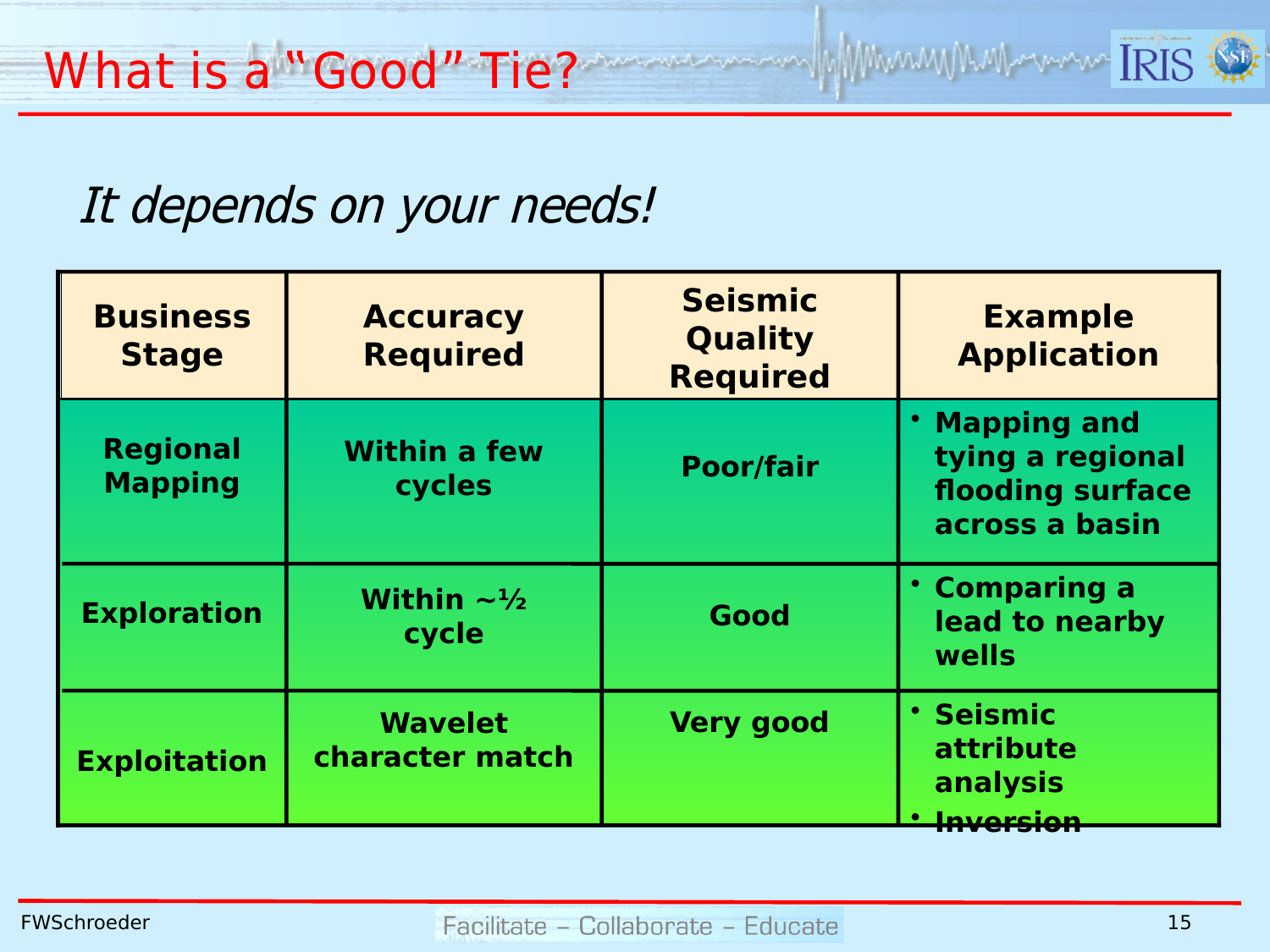

# What is a “Good” Tie?
It depends on your needs!

Seismic Quality Required
Business Stage
Accuracy Required
Example Application

Mapping and tying a regional flooding surface across a basin
Regional Mapping
Within a few cycles
Poor/fair

Comparing a lead to nearby wells
Within ~½ cycle
Exploration
Good
Seismic attribute analysis
Inversion
Very good
Wavelet character match
Exploitation